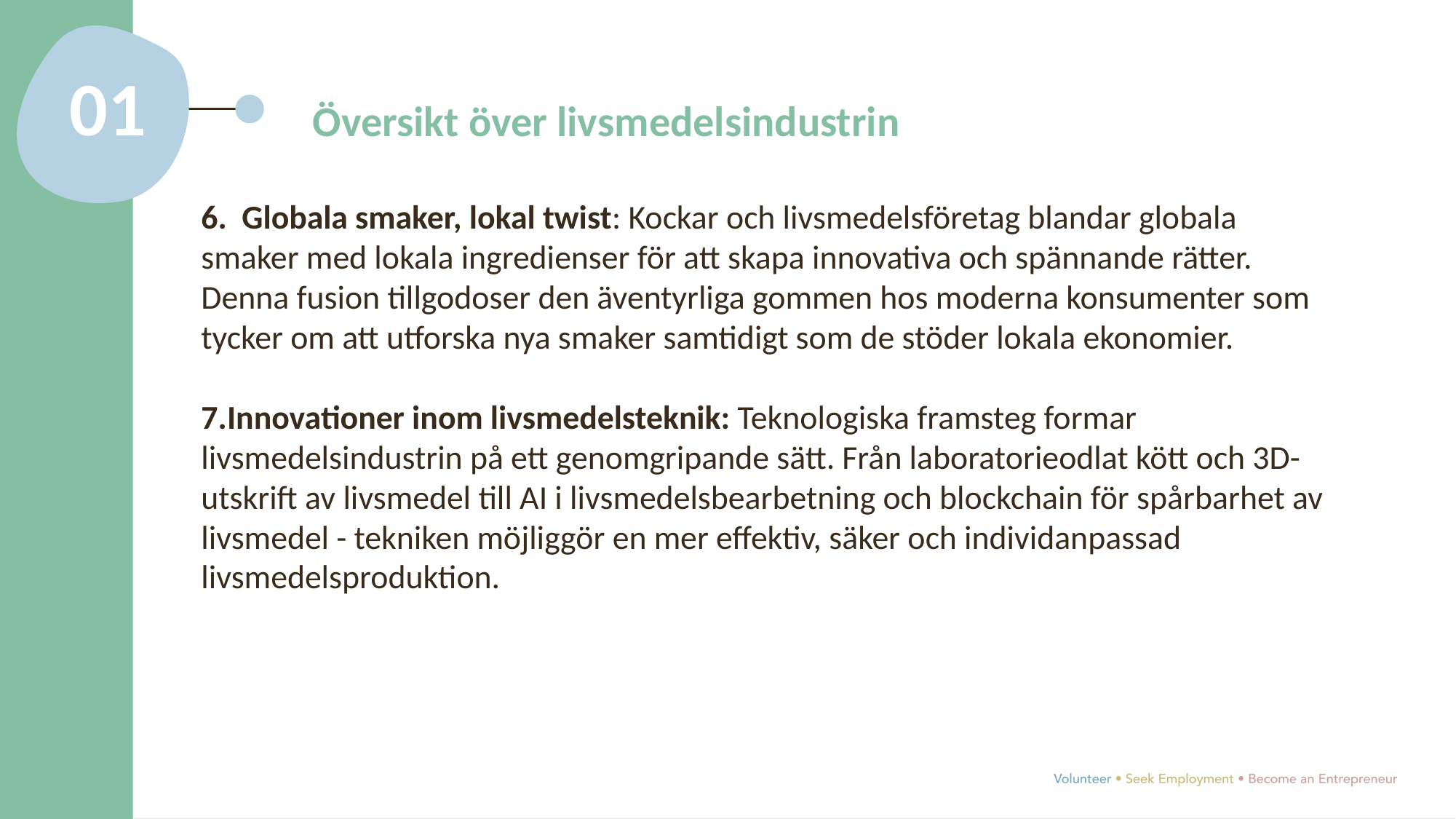

01
Översikt över livsmedelsindustrin

6.  Globala smaker, lokal twist: Kockar och livsmedelsföretag blandar globala smaker med lokala ingredienser för att skapa innovativa och spännande rätter. Denna fusion tillgodoser den äventyrliga gommen hos moderna konsumenter som tycker om att utforska nya smaker samtidigt som de stöder lokala ekonomier.

Innovationer inom livsmedelsteknik: Teknologiska framsteg formar livsmedelsindustrin på ett genomgripande sätt. Från laboratorieodlat kött och 3D-utskrift av livsmedel till AI i livsmedelsbearbetning och blockchain för spårbarhet av livsmedel - tekniken möjliggör en mer effektiv, säker och individanpassad livsmedelsproduktion.